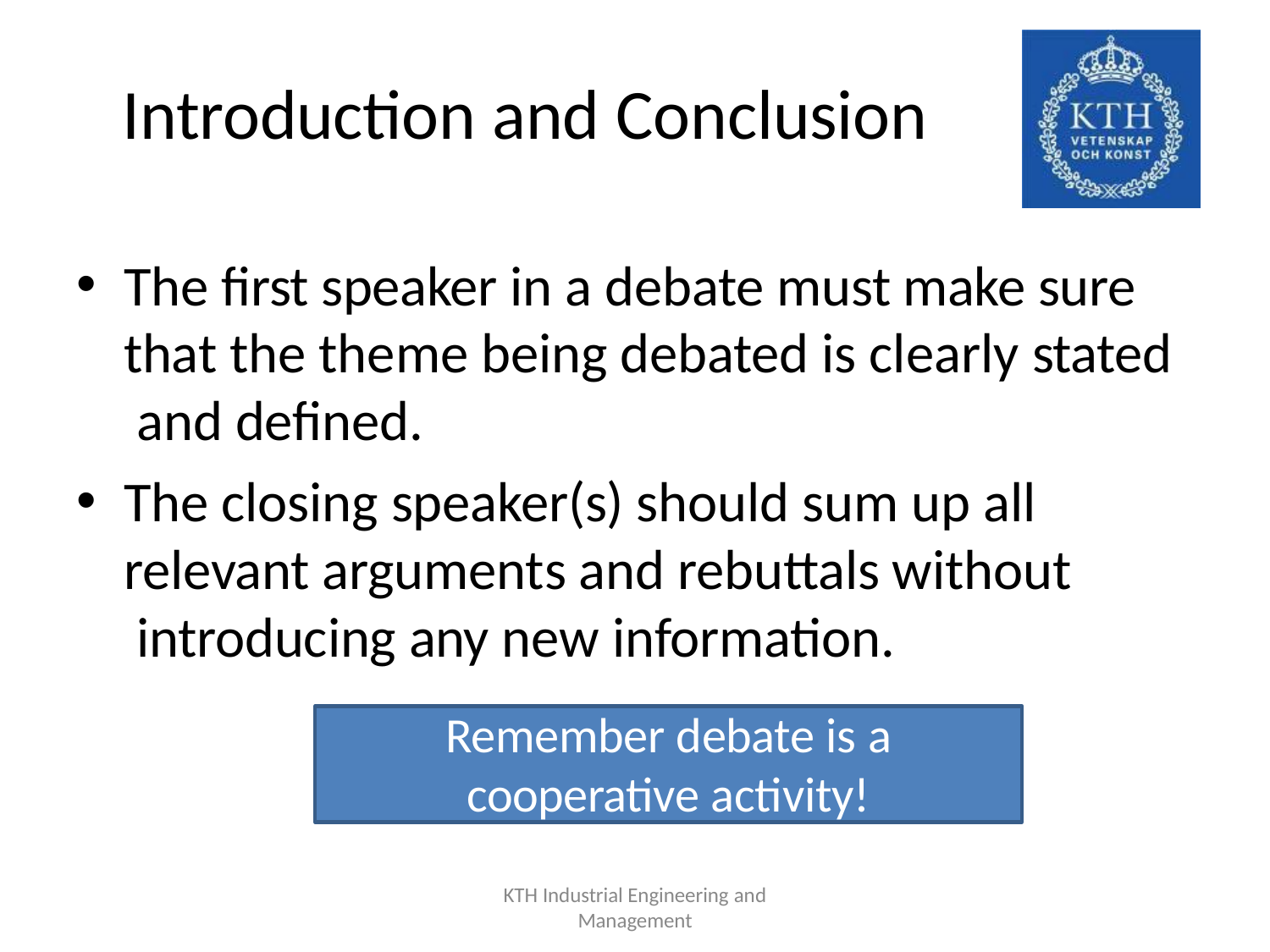

# Introduction and Conclusion
The first speaker in a debate must make sure  that the theme being debated is clearly stated  and defined.
The closing speaker(s) should sum up all  relevant arguments and rebuttals without  introducing any new information.
Remember debate is a
cooperative activity!
KTH Industrial Engineering and
Management